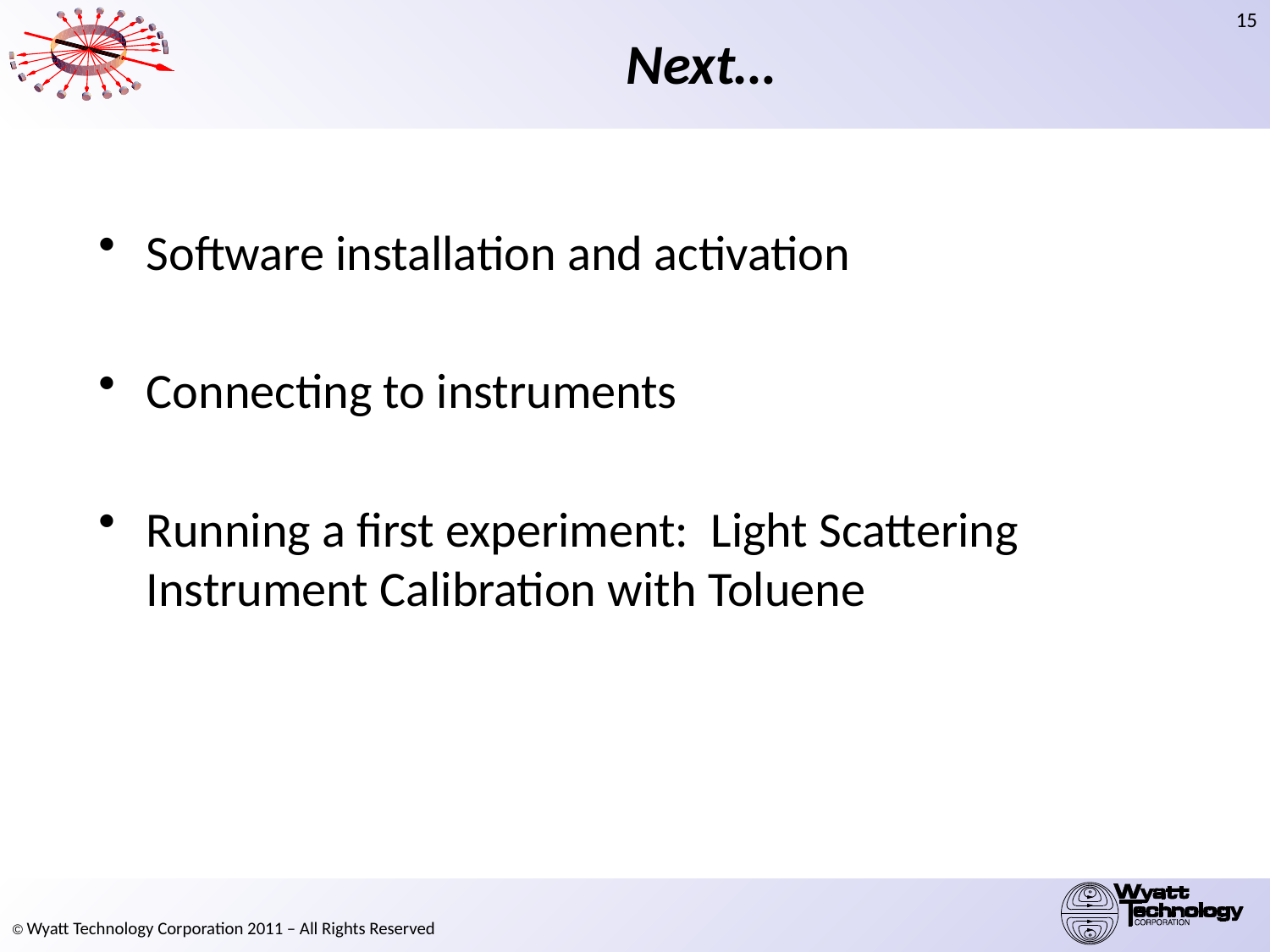

# Next…
Software installation and activation

Connecting to instruments

Running a first experiment:  Light Scattering Instrument Calibration with Toluene